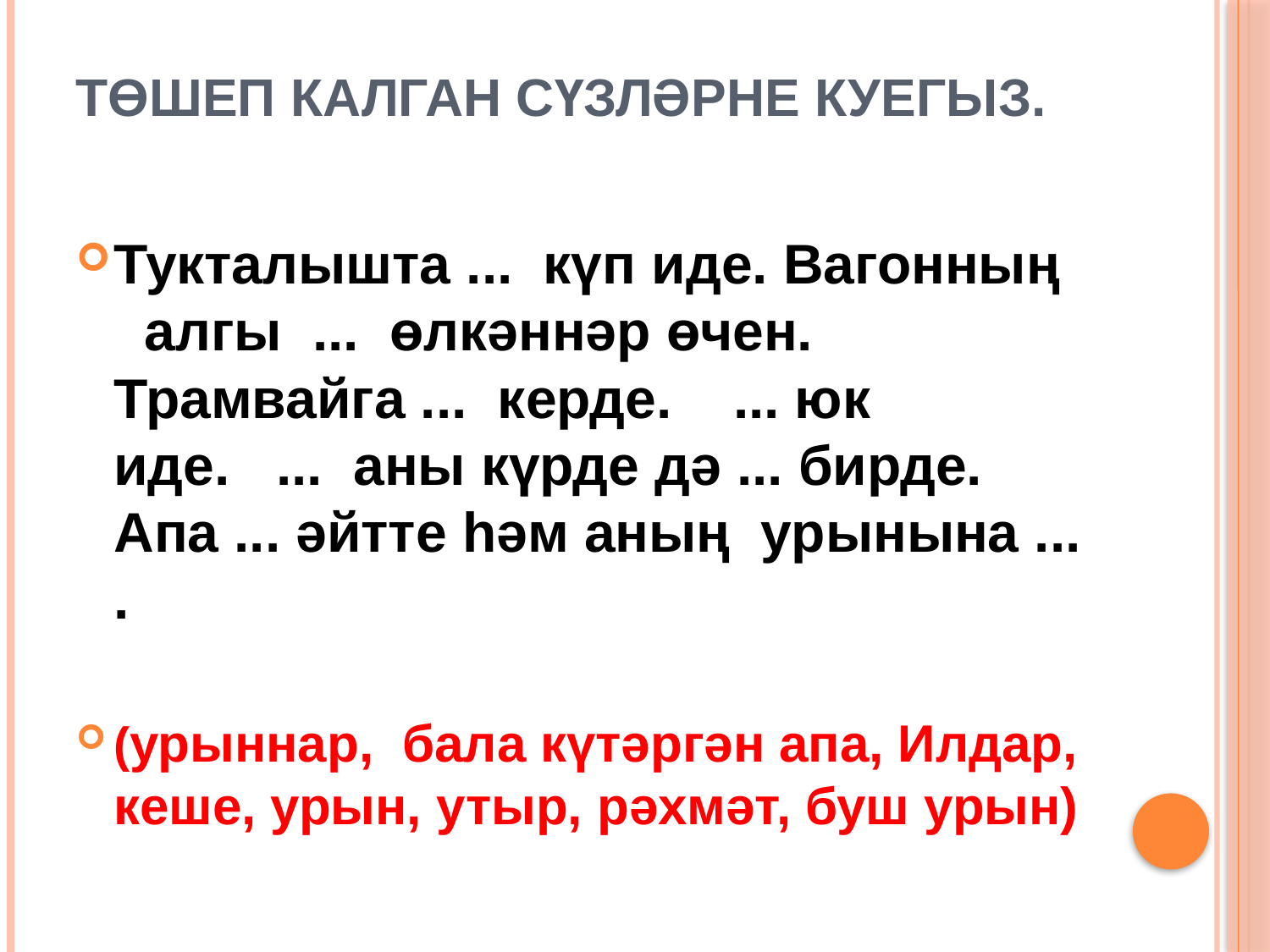

# Төшеп калган сүзләрне куегыз.
Тукталышта ...  күп иде. Вагонның    алгы  ...  өлкәннәр өчен. Трамвайга ...  керде.    ... юк иде.   ...  аны күрде дә ... бирде. Апа ... әйтте һәм аның  урынына ... .

(урыннар,  бала күтәргән апа, Илдар, кеше, урын, утыр, рәхмәт, буш урын)